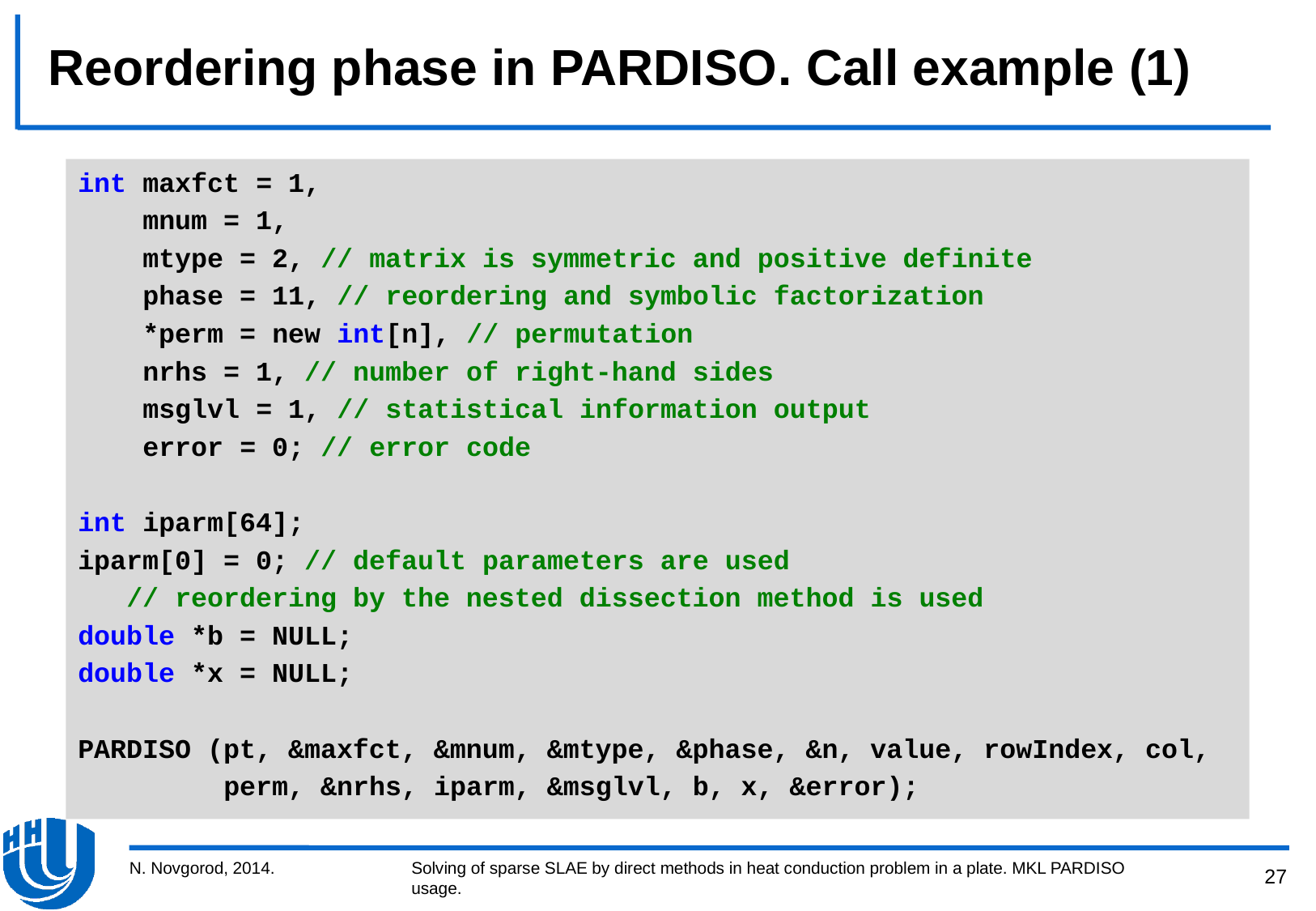

# Reordering phase in PARDISO. Call example (1)
int maxfct = 1,
    mnum = 1,
    mtype = 2, // matrix is symmetric and positive definite
    phase = 11, // reordering and symbolic factorization
    *perm = new int[n], // permutation
    nrhs = 1, // number of right-hand sides
    msglvl = 1, // statistical information output
    error = 0; // error code

int iparm[64];
iparm[0] = 0; // default parameters are used
   // reordering by the nested dissection method is used
double *b = NULL;
double *x = NULL;

PARDISO (pt, &maxfct, &mnum, &mtype, &phase, &n, value, rowIndex, col,
         perm, &nrhs, iparm, &msglvl, b, x, &error);
N. Novgorod, 2014.
Solving of sparse SLAE by direct methods in heat conduction problem in a plate. MKL PARDISO usage.